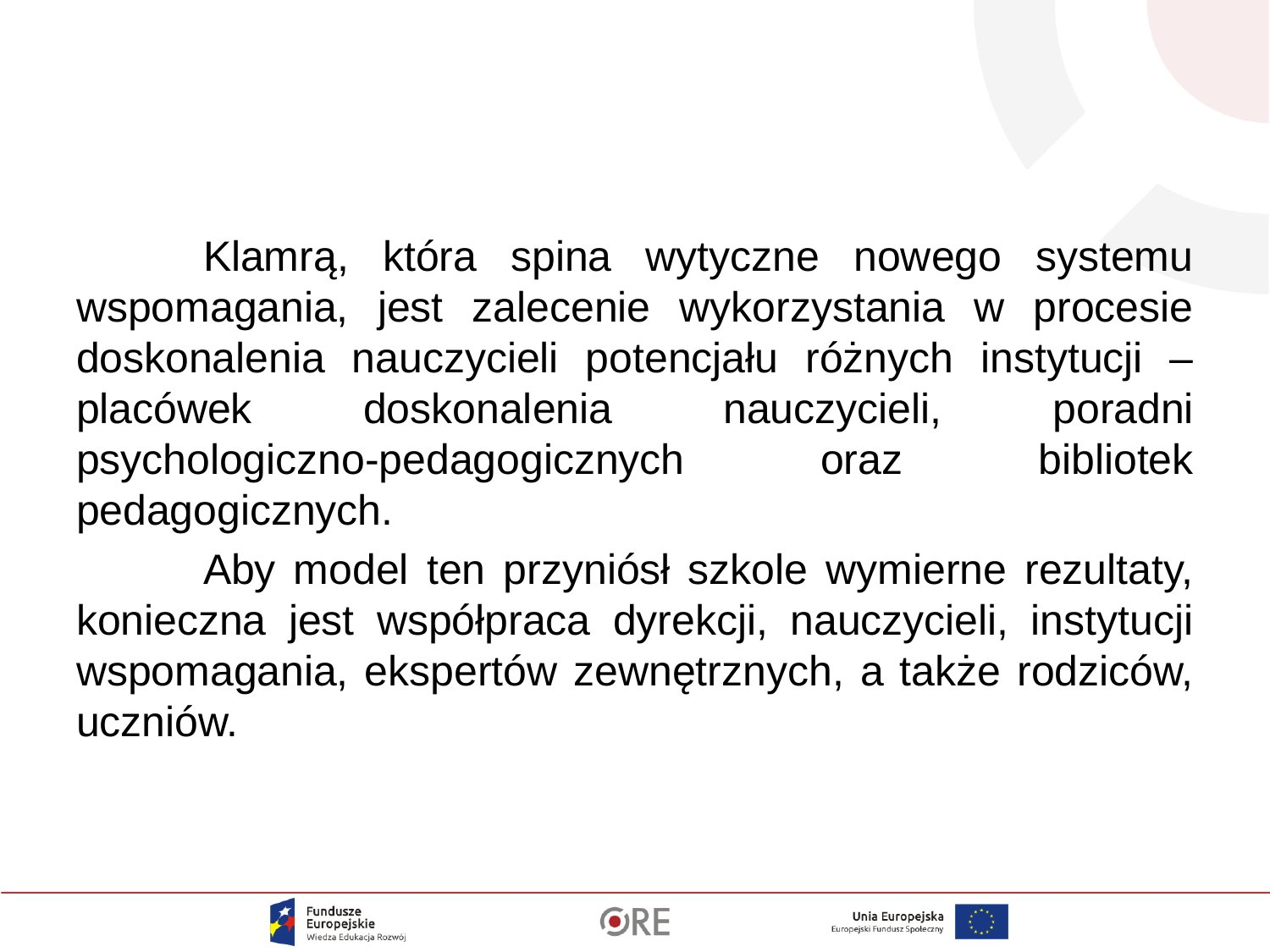

Klamrą, która spina wytyczne nowego systemu wspomagania, jest zalecenie wykorzystania w procesie doskonalenia nauczycieli potencjału różnych instytucji – placówek doskonalenia nauczycieli, poradni psychologiczno-pedagogicznych oraz bibliotek pedagogicznych.
	Aby model ten przyniósł szkole wymierne rezultaty, konieczna jest współpraca dyrekcji, nauczycieli, instytucji wspomagania, ekspertów zewnętrznych, a także rodziców, uczniów.